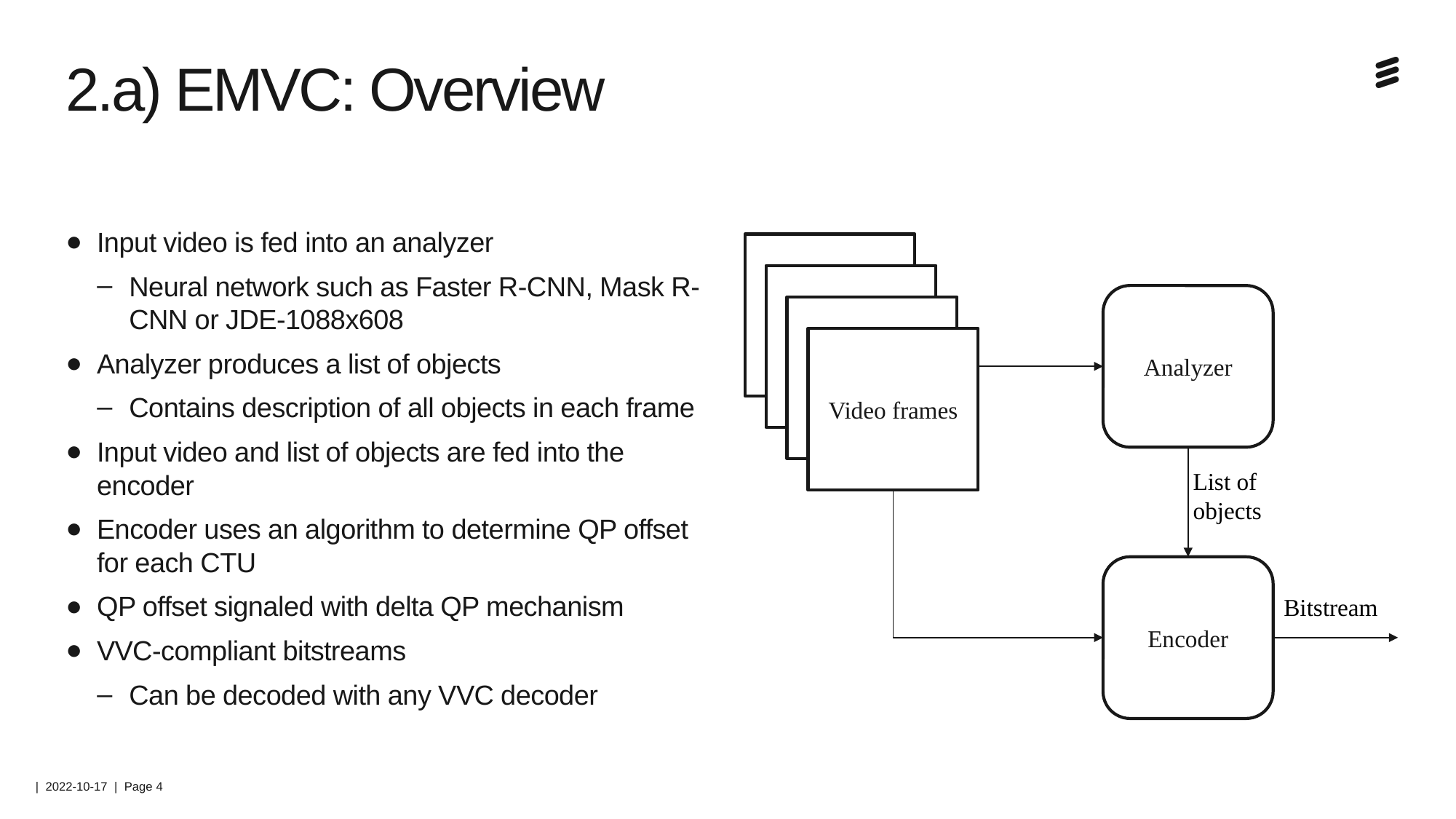

# 2.a) EMVC: Overview
Input video is fed into an analyzer
Neural network such as Faster R-CNN, Mask R-CNN or JDE-1088x608
Analyzer produces a list of objects
Contains description of all objects in each frame
Input video and list of objects are fed into the encoder
Encoder uses an algorithm to determine QP offset for each CTU
QP offset signaled with delta QP mechanism
VVC-compliant bitstreams
Can be decoded with any VVC decoder

Video frames
Analyzer
List of objects
Encoder
Bitstream